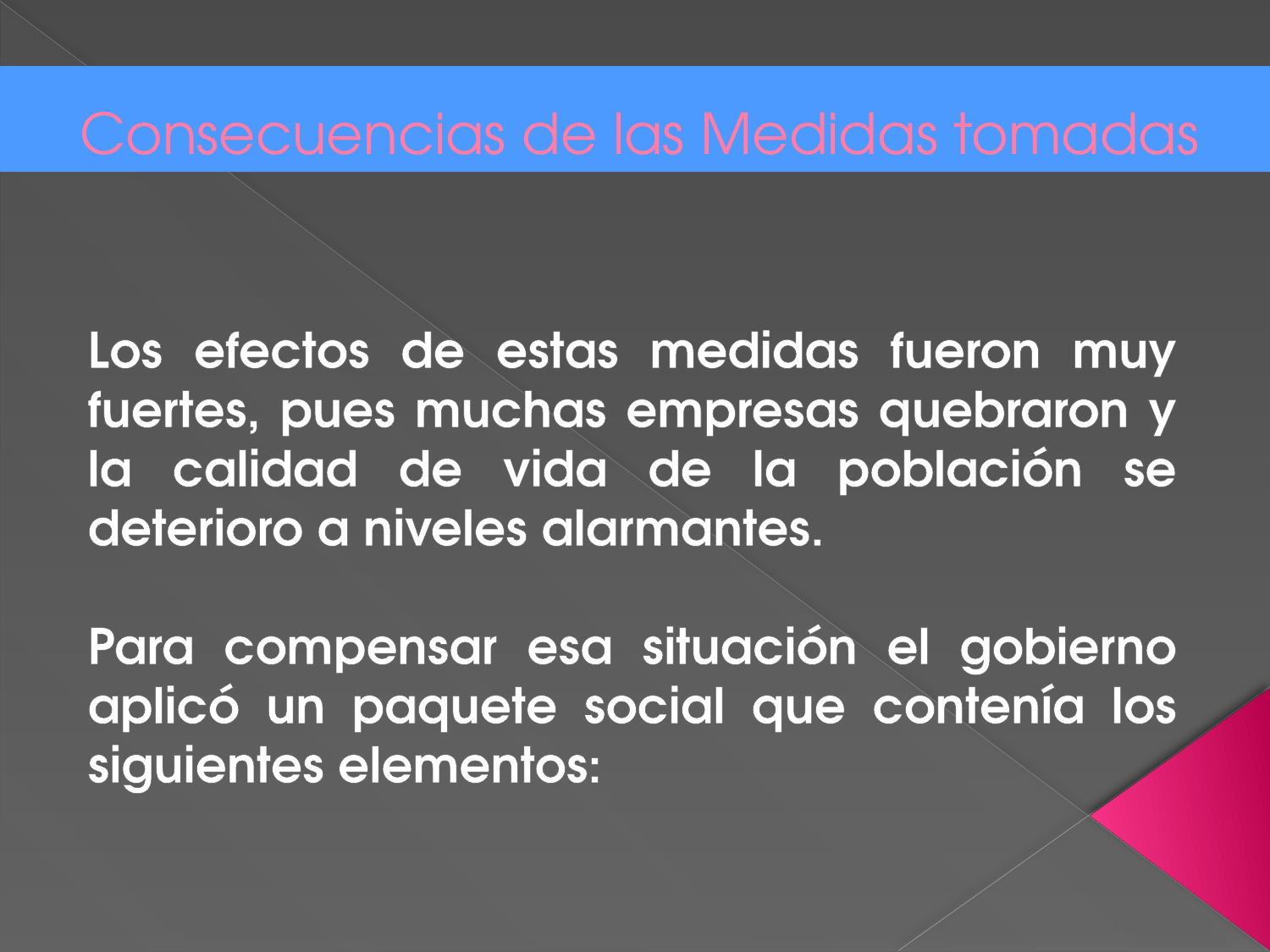

# Consecuencias de las Medidas tomadas
Los efectos de estas medidas fueron muy fuertes, pues muchas empresas quebraron y la calidad de vida de la población se deterioro a niveles alarmantes.

Para compensar esa situación el gobierno aplicó un paquete social que contenía los siguientes elementos: